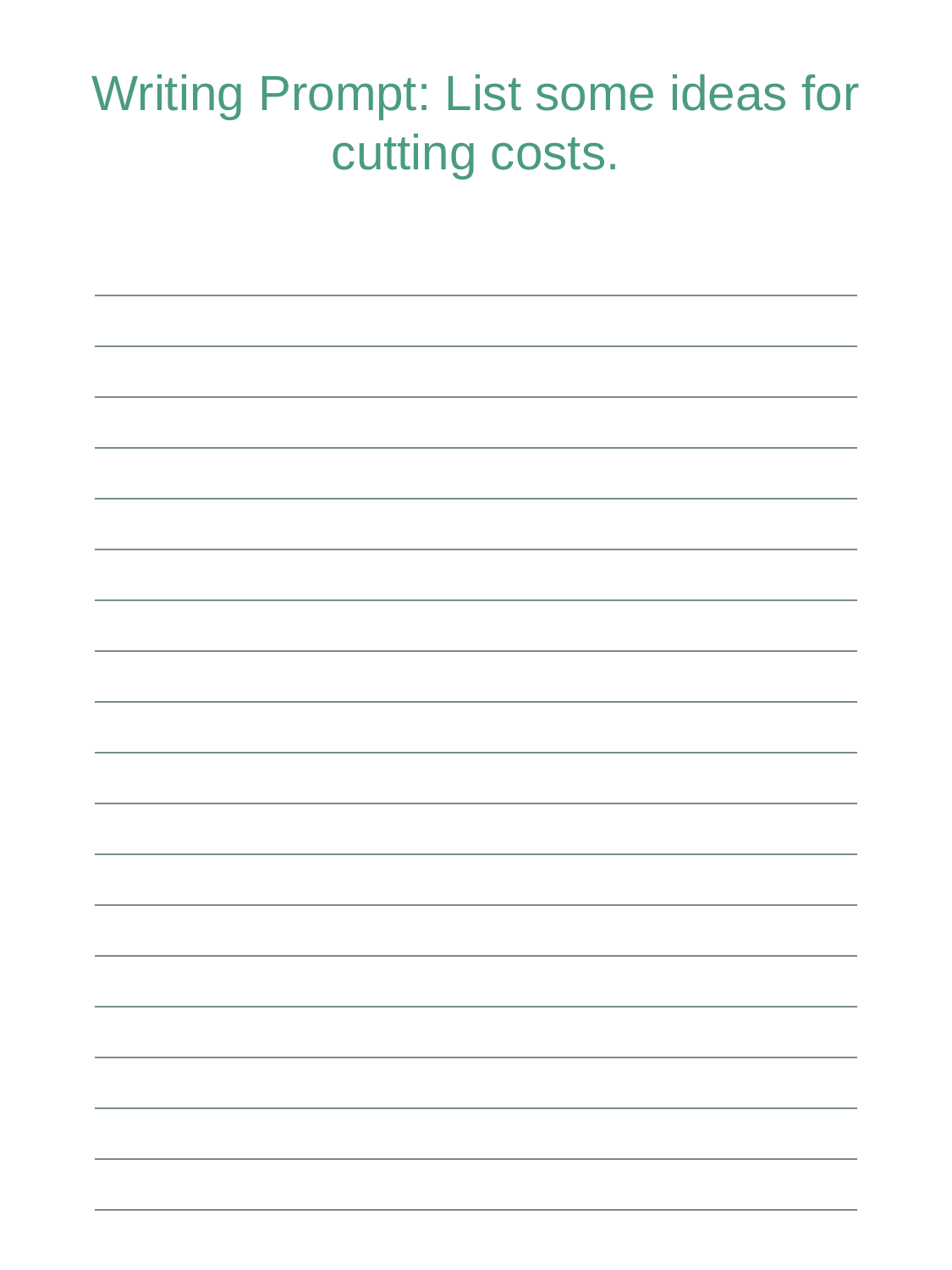

Writing Prompt: List some ideas for cutting costs.
|  |
| --- |
|  |
|  |
|  |
|  |
|  |
|  |
|  |
|  |
|  |
|  |
|  |
|  |
|  |
|  |
|  |
|  |
|  |